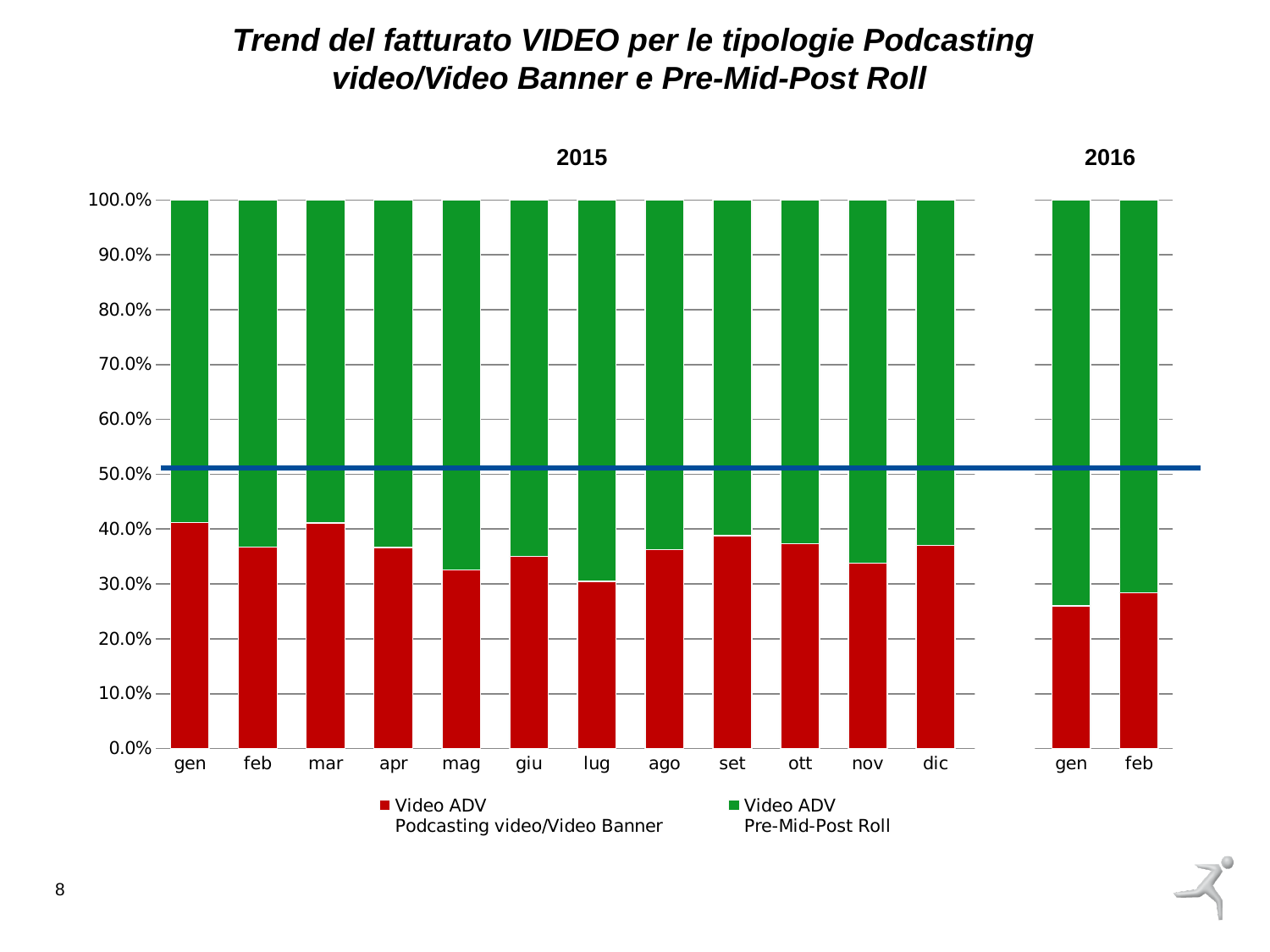

Trend del fatturato VIDEO per le tipologie Podcasting video/Video Banner e Pre-Mid-Post Roll
2015
2016

### Chart

| Category | Video ADV
Podcasting video/Video Banner   | Video ADV
Pre-Mid-Post Roll  |
|---|---|---|
| gen | 0.4115959464647156 | 0.5884040535352844 |
| feb | 0.36689331587720286 | 0.6331066841227971 |
| mar | 0.41085702647143535 | 0.5891429735285648 |
| apr | 0.3662674411708865 | 0.6337325588291135 |
| mag | 0.32557601041561135 | 0.6744239895843885 |
| giu | 0.3504192936479082 | 0.6495807063520916 |
| lug | 0.3049630891390514 | 0.6950369108609485 |
| ago | 0.3622904986531015 | 0.6377095013468986 |
| set | 0.38766897285861884 | 0.6123310271413812 |
| ott | 0.37360024855172663 | 0.6263997514482734 |
| nov | 0.3379030106357869 | 0.662096989364213 |
| dic | 0.37033297002246407 | 0.629667029977536 |
| - | 0.0 | 0.0 |
| gen | 0.25992758885101364 | 0.7400724111489865 |
| feb | 0.28371490260347865 | 0.7162850973965214 |